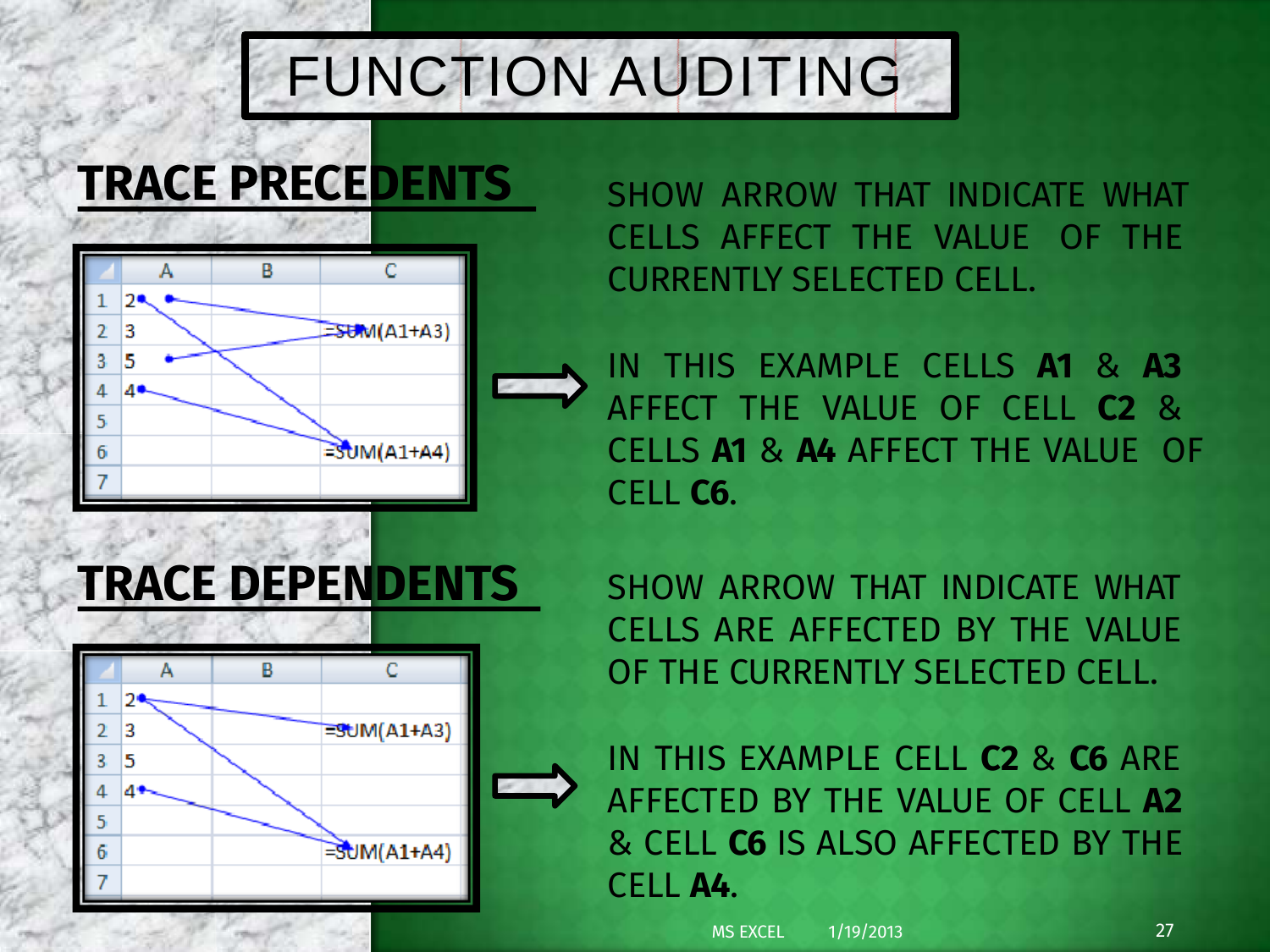

# FUNCTION AUDITING
TRACE PRECEDENTS
SHOW ARROW THAT INDICATE WHAT  CELLS AFFECT THE VALUE OF THE  CURRENTLY SELECTED CELL.

IN THIS EXAMPLE CELLS A1 & A3  AFFECT THE VALUE OF CELL C2 &  CELLS A1 & A4 AFFECT THE VALUE  OF CELL C6.

SHOW ARROW THAT INDICATE WHAT  CELLS ARE AFFECTED BY THE VALUE  OF THE CURRENTLY SELECTED CELL.

IN THIS EXAMPLE CELL C2 & C6 ARE  AFFECTED BY THE VALUE OF CELL A2  & CELL C6 IS ALSO AFFECTED BY THE  CELL A4.
TRACE DEPENDENTS

27
1/19/2013
MS EXCEL